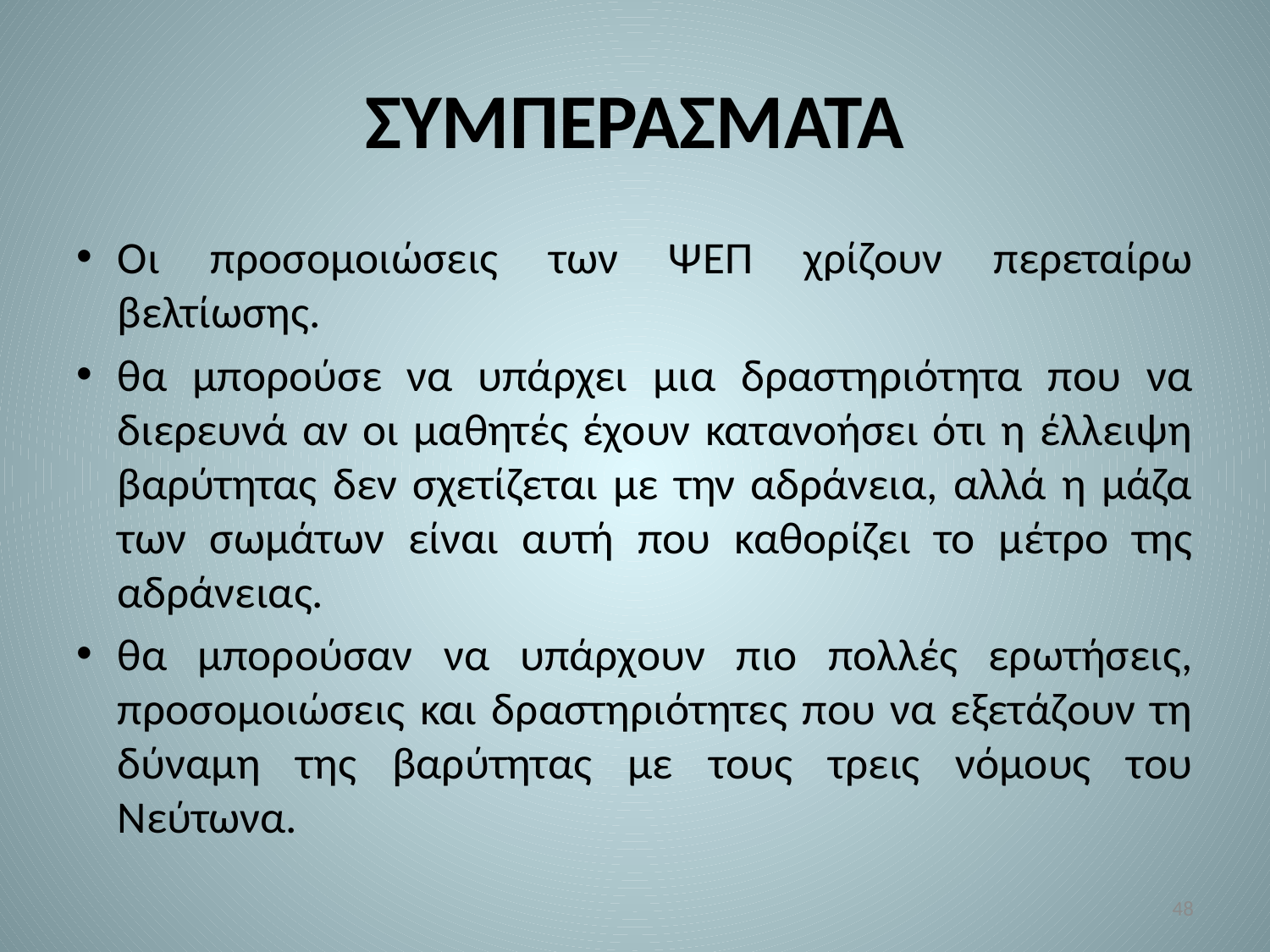

# ΣΥΜΠΕΡΑΣΜΑΤΑ
Oι προσομοιώσεις των ΨΕΠ χρίζουν περεταίρω βελτίωσης.
θα μπορούσε να υπάρχει μια δραστηριότητα που να διερευνά αν οι μαθητές έχουν κατανοήσει ότι η έλλειψη βαρύτητας δεν σχετίζεται με την αδράνεια, αλλά η μάζα των σωμάτων είναι αυτή που καθορίζει το μέτρο της αδράνειας.
θα μπορούσαν να υπάρχουν πιο πολλές ερωτήσεις, προσομοιώσεις και δραστηριότητες που να εξετάζουν τη δύναμη της βαρύτητας με τους τρεις νόμους του Νεύτωνα.

48